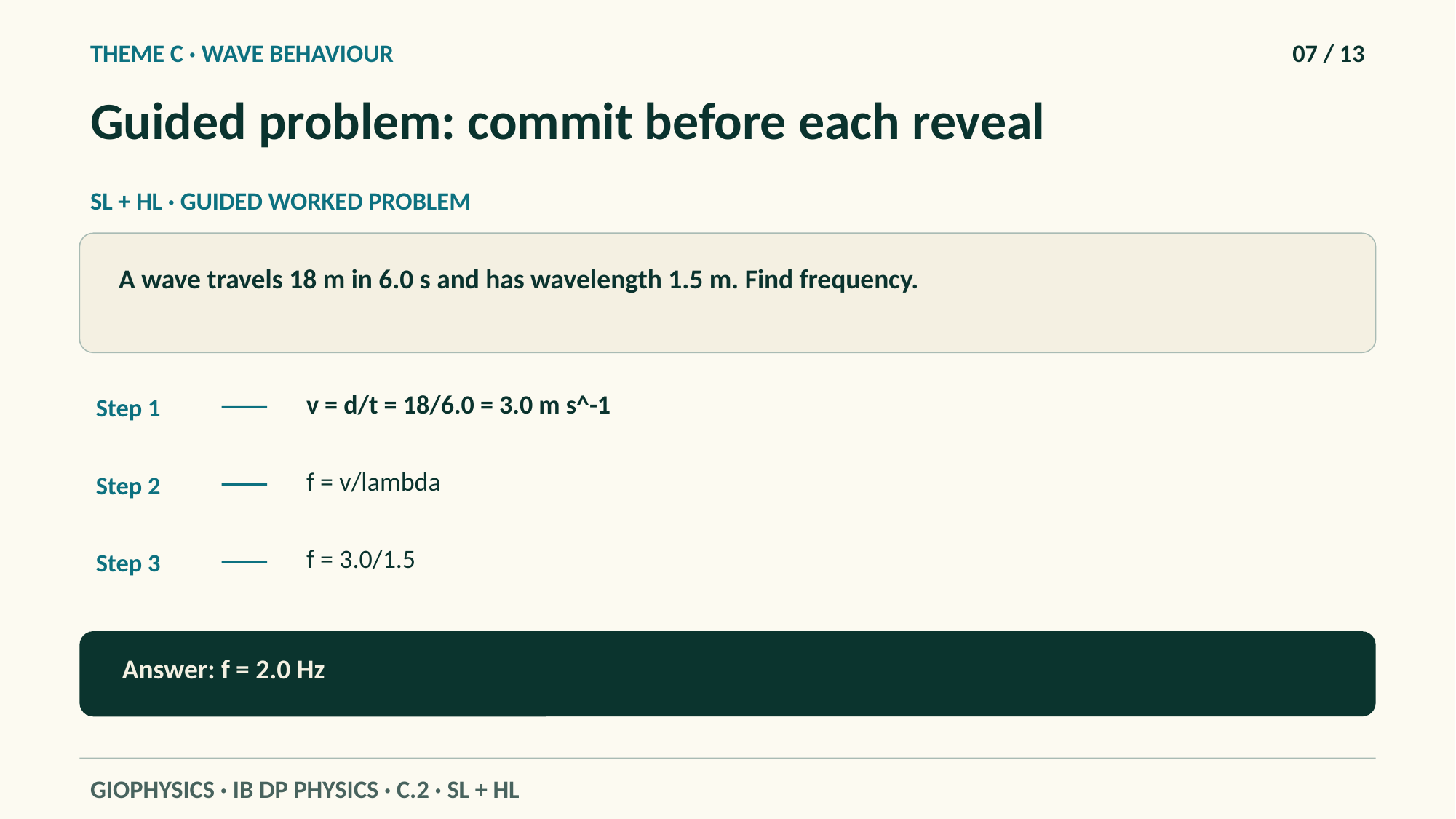

THEME C · WAVE BEHAVIOUR
07 / 13
Guided problem: commit before each reveal
SL + HL · GUIDED WORKED PROBLEM

A wave travels 18 m in 6.0 s and has wavelength 1.5 m. Find frequency.
v = d/t = 18/6.0 = 3.0 m s^-1
Step 1

f = v/lambda
Step 2

f = 3.0/1.5
Step 3

Answer: f = 2.0 Hz

GIOPHYSICS · IB DP PHYSICS · C.2 · SL + HL